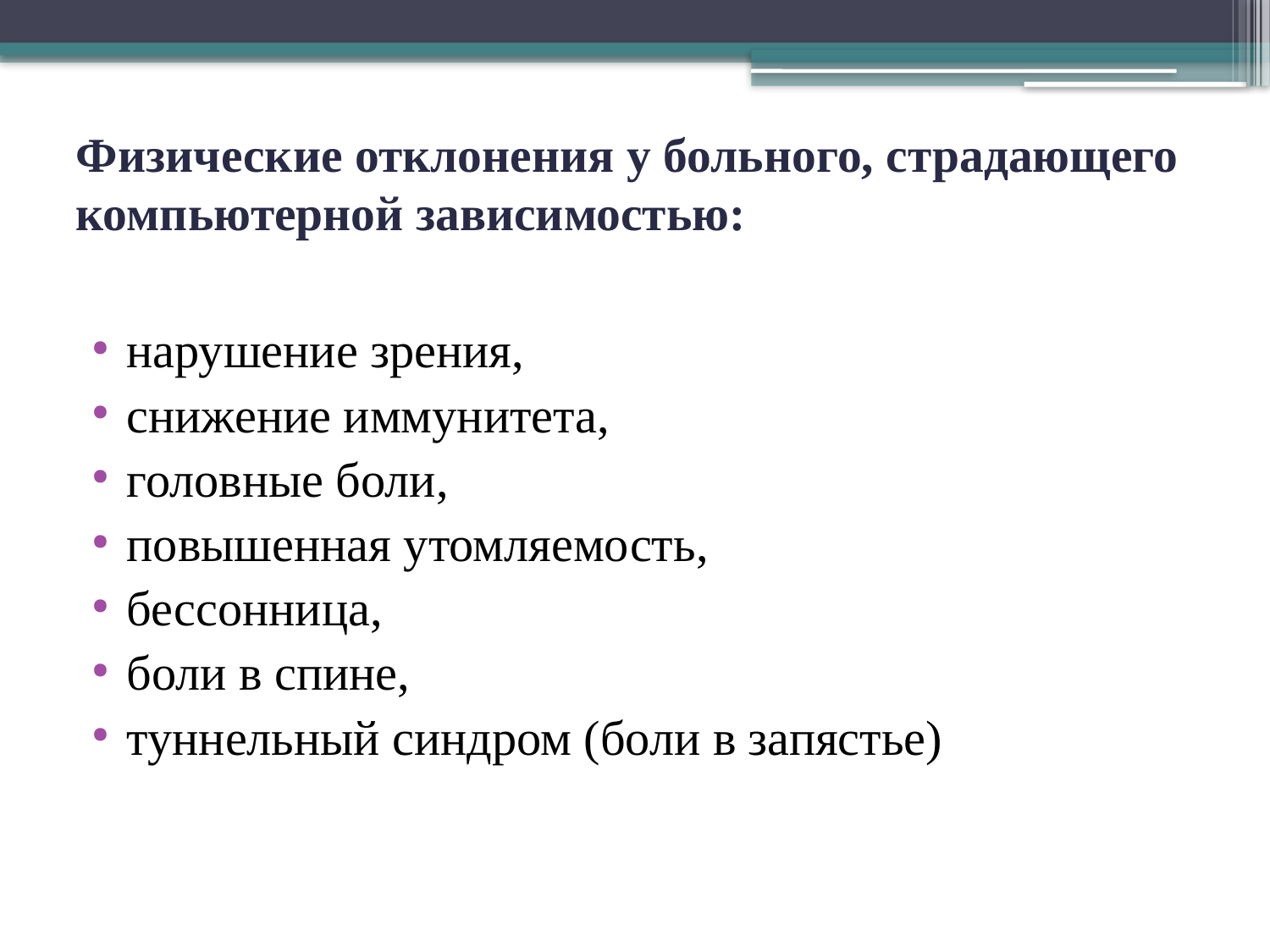

# Физические отклонения у больного, страдающего компьютерной зависимостью:
нарушение зрения,
снижение иммунитета,
головные боли,
повышенная утомляемость,
бессонница,
боли в спине,
туннельный синдром (боли в запястье)